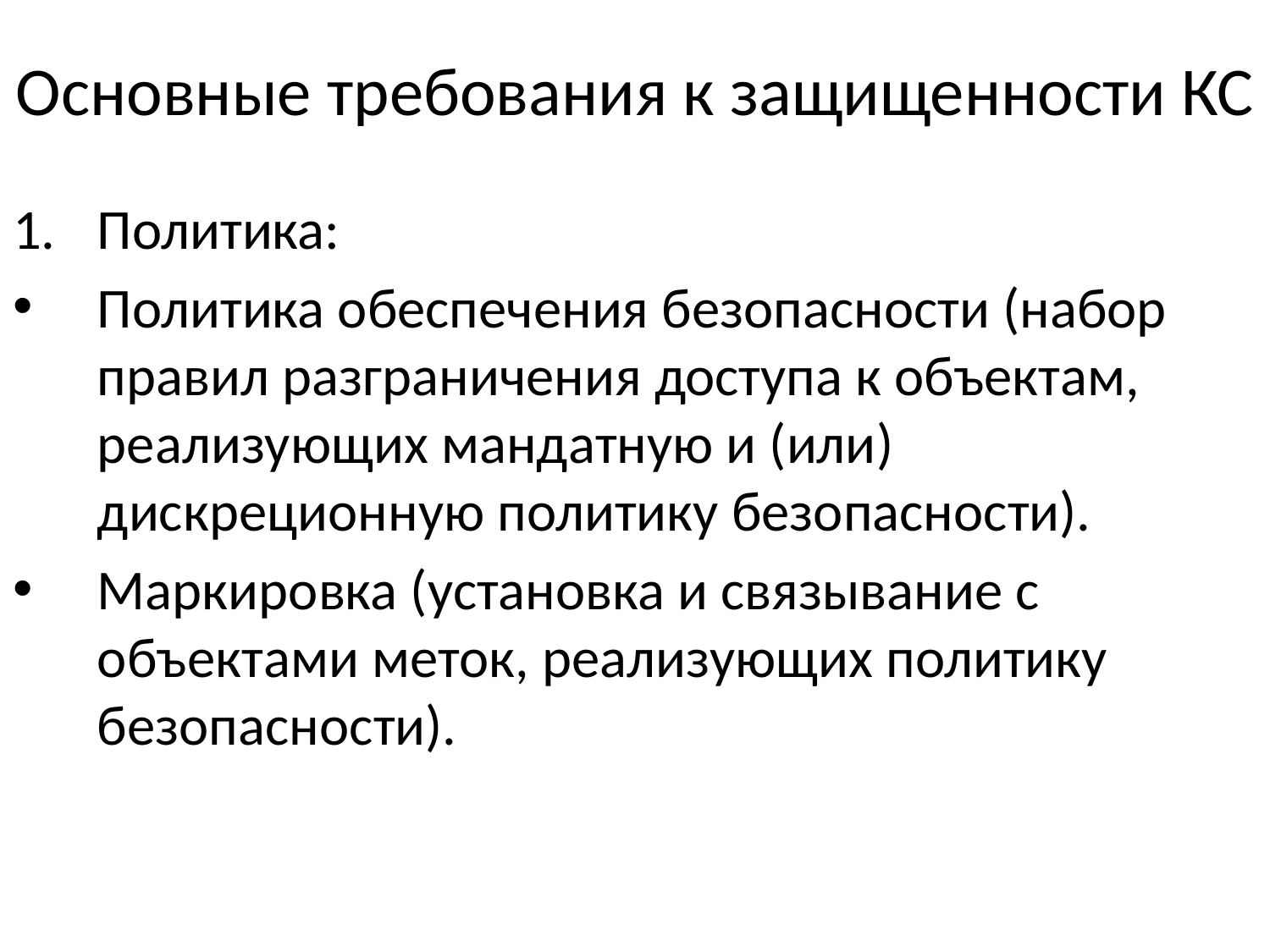

# Основные требования к защищенности КС
Политика:
Политика обеспечения безопасности (набор правил разграничения доступа к объектам, реализующих мандатную и (или) дискреционную политику безопасности).
Маркировка (установка и связывание с объектами меток, реализующих политику безопасности).